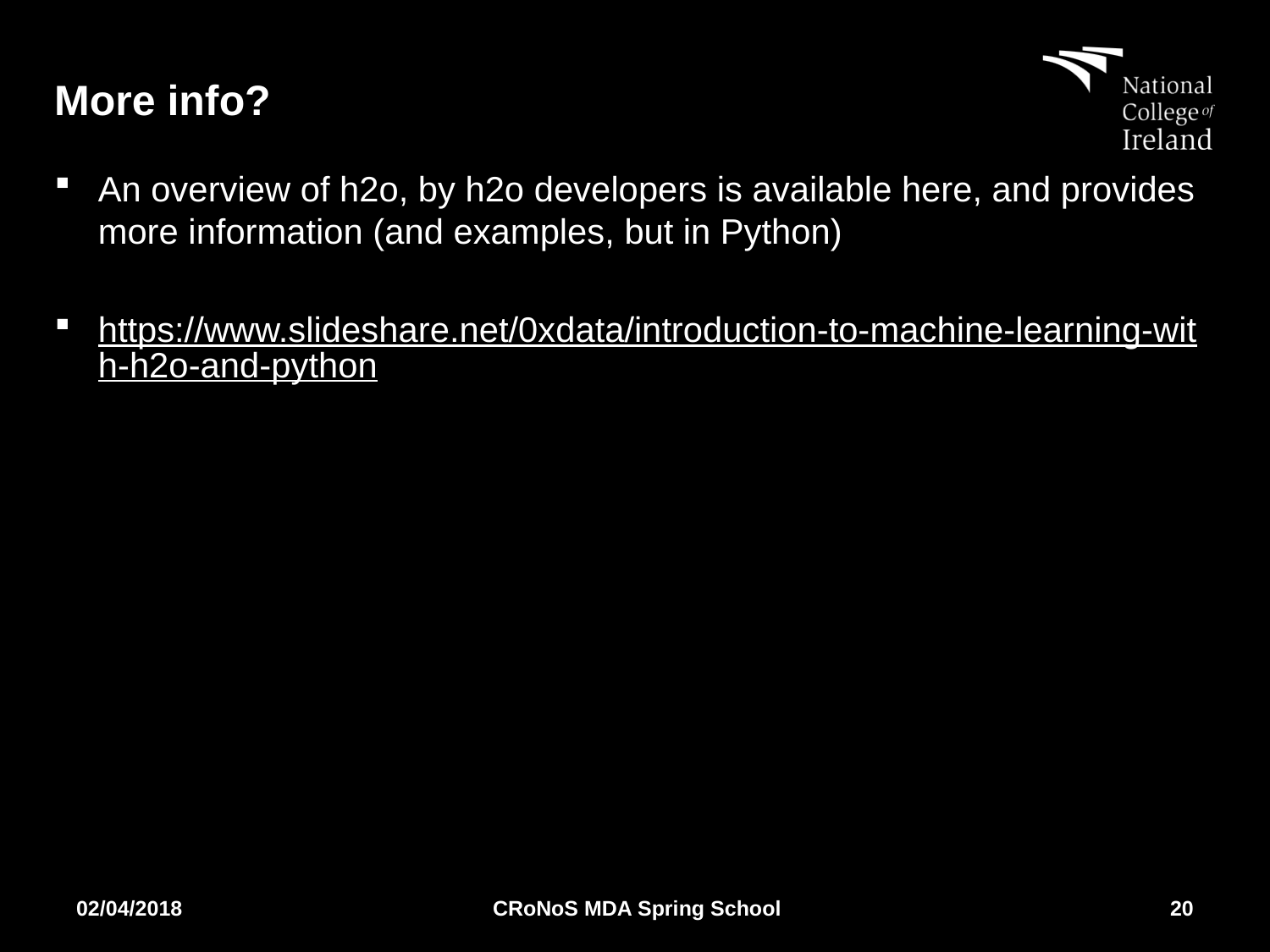

# More info?
An overview of h2o, by h2o developers is available here, and provides more information (and examples, but in Python)

https://www.slideshare.net/0xdata/introduction-to-machine-learning-with-h2o-and-python
02/04/2018
CRoNoS MDA Spring School
20